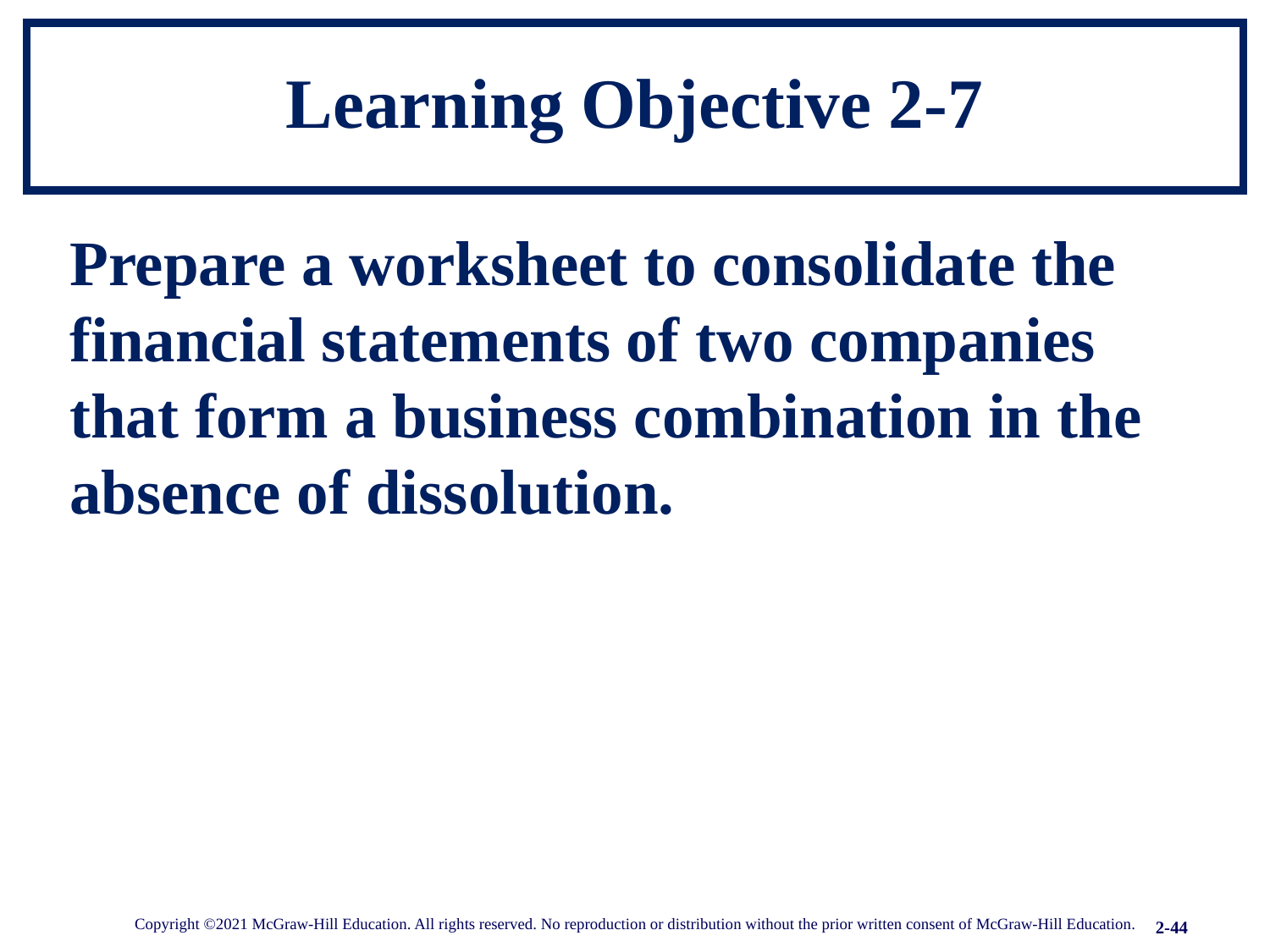

# Learning Objective 2-7
Prepare a worksheet to consolidate the financial statements of two companies that form a business combination in the absence of dissolution.
Copyright ©2021 McGraw-Hill Education. All rights reserved. No reproduction or distribution without the prior written consent of McGraw-Hill Education.
2-44